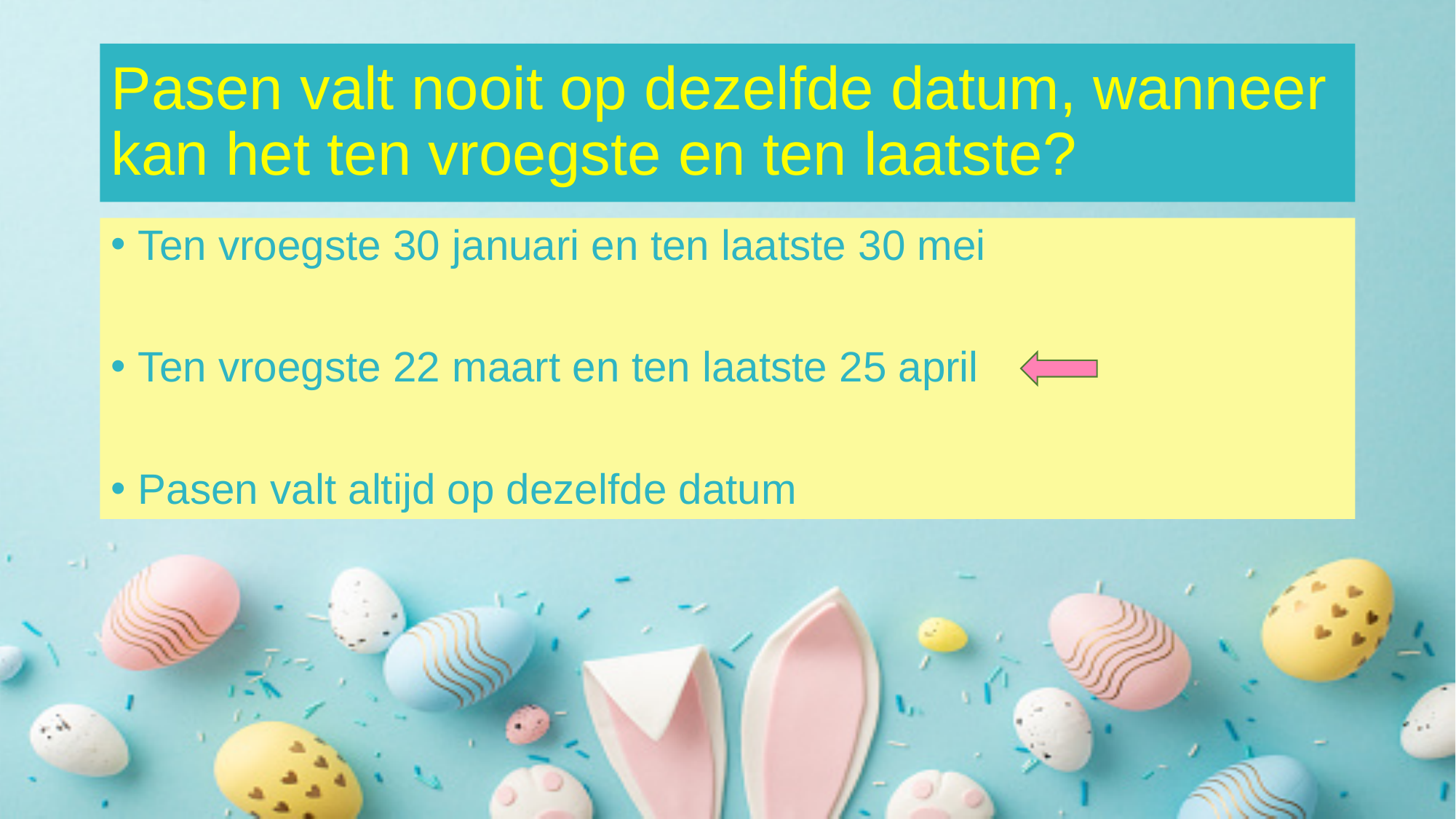

# Pasen valt nooit op dezelfde datum, wanneer kan het ten vroegste en ten laatste?
Ten vroegste 30 januari en ten laatste 30 mei

Ten vroegste 22 maart en ten laatste 25 april

Pasen valt altijd op dezelfde datum